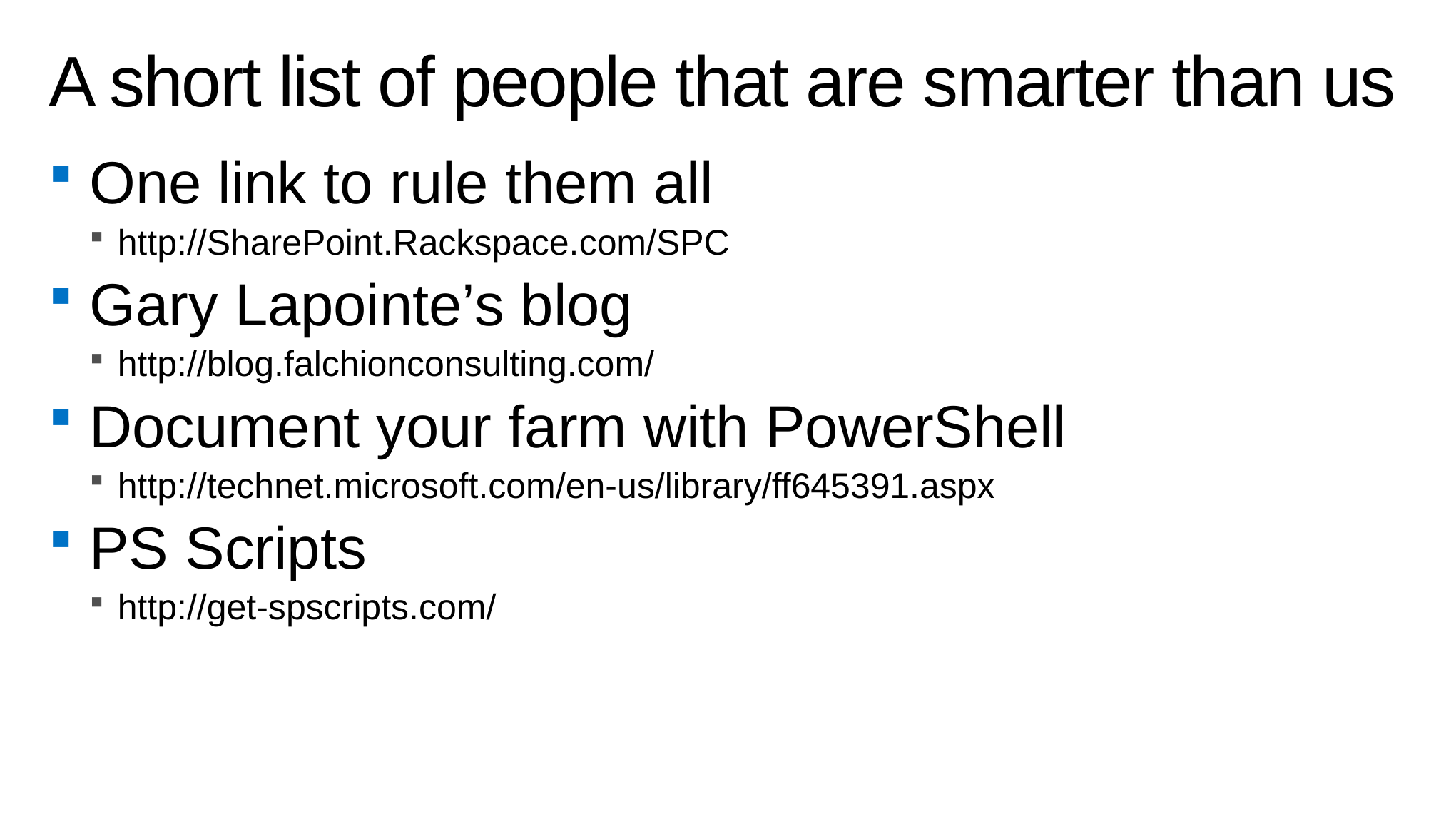

# A short list of people that are smarter than us
One link to rule them all
http://SharePoint.Rackspace.com/SPC
Gary Lapointe’s blog
http://blog.falchionconsulting.com/
Document your farm with PowerShell
http://technet.microsoft.com/en-us/library/ff645391.aspx
PS Scripts
http://get-spscripts.com/